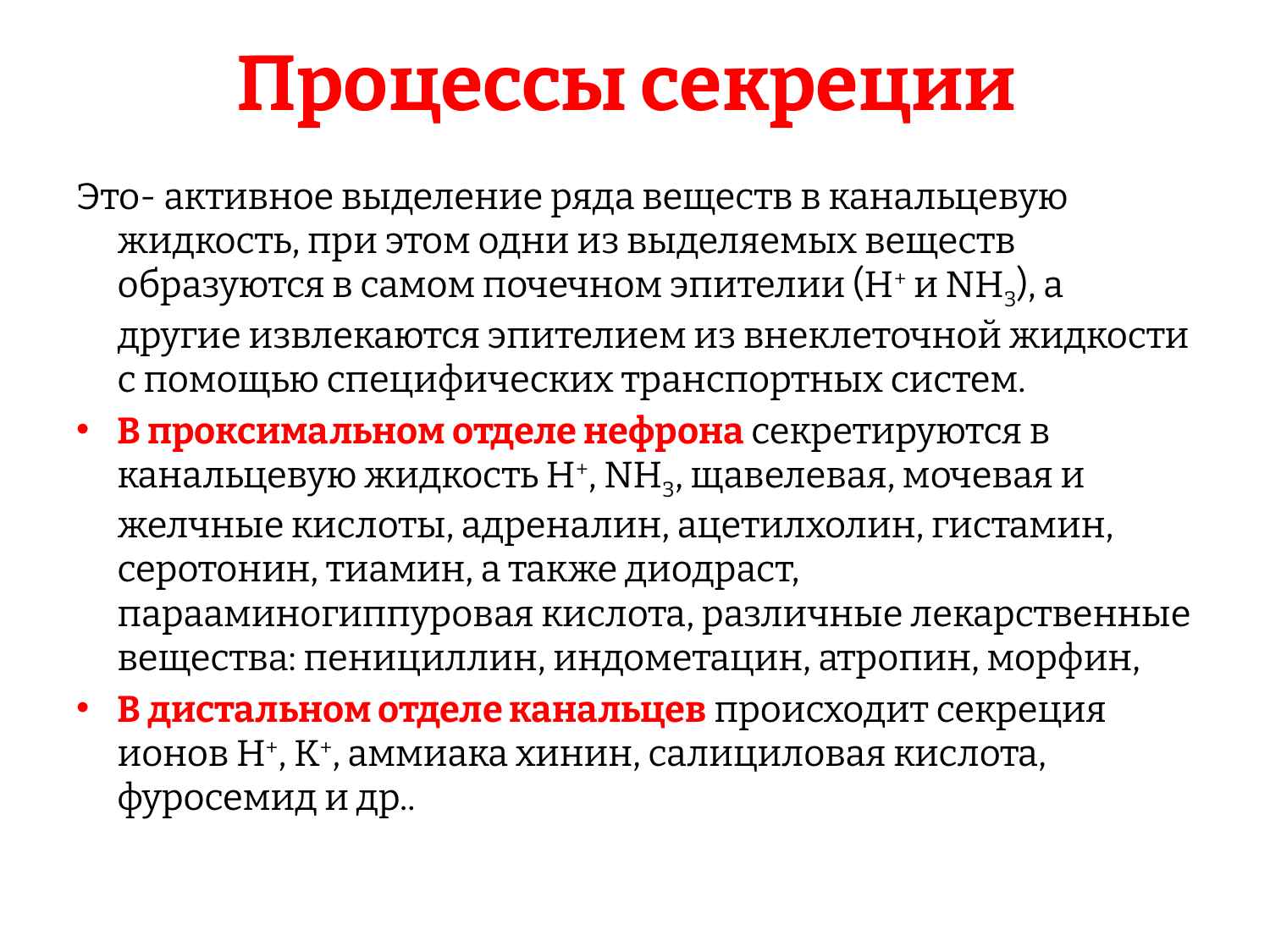

# Процессы секреции
Это- активное выделение ряда веществ в канальцевую жидкость, при этом одни из выделяемых веществ образуются в самом почечном эпителии (Н+ и NH3), а другие извлекаются эпителием из внеклеточной жидкости с помощью специфических транспортных систем.
В проксимальном отделе нефрона секретируются в канальцевую жидкость Н+, NH3, щавелевая, мочевая и желчные кислоты, адреналин, ацетилхолин, гистамин, серотонин, тиамин, а также диодраст, парааминогиппуровая кислота, различные лекарственные вещества: пенициллин, индометацин, атропин, морфин,
В дистальном отделе канальцев происходит секреция ионов Н+, К+, аммиака хинин, салициловая кислота, фуросемид и др..